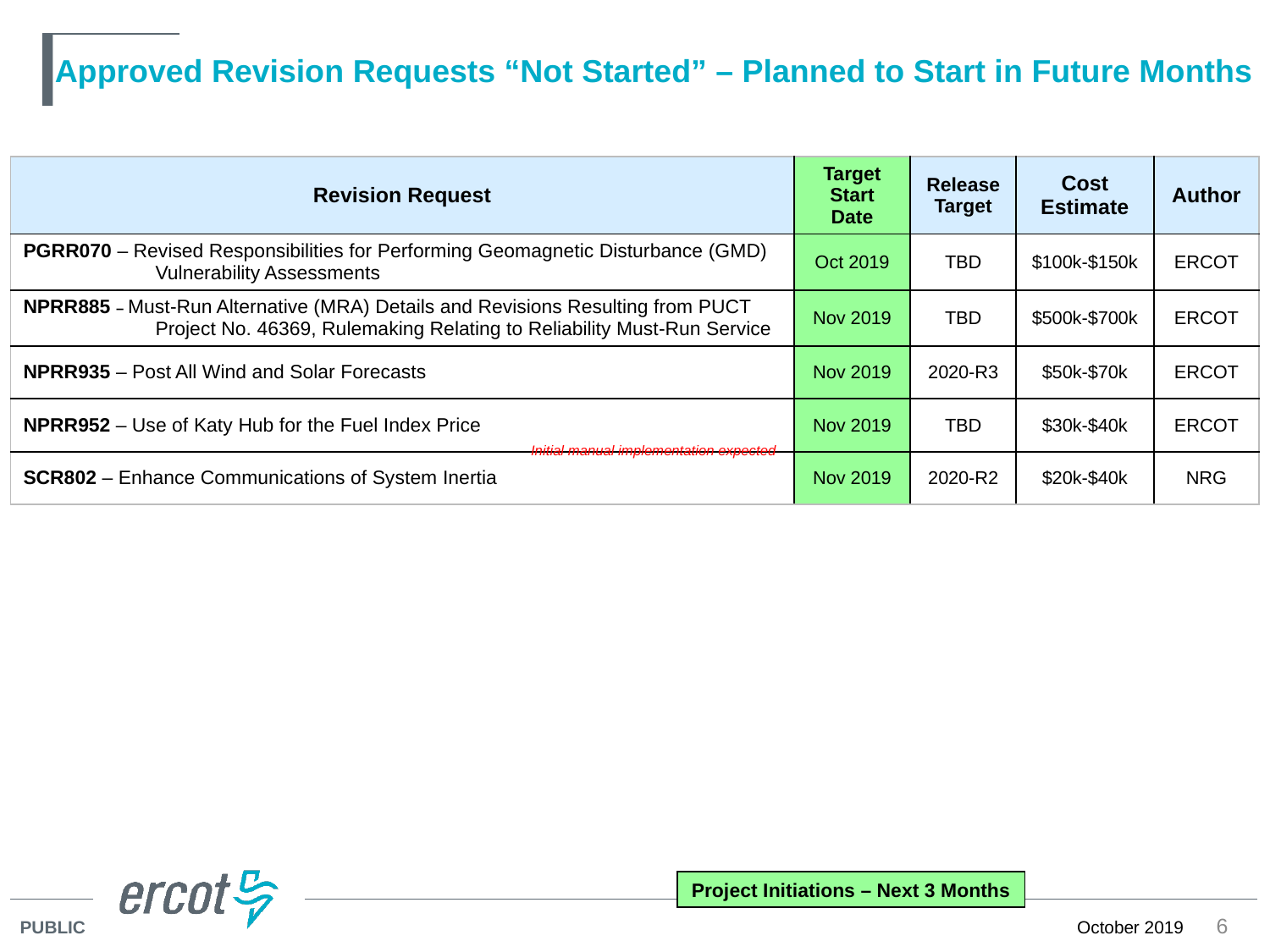

# Approved Revision Requests “Not Started” – Planned to Start in Future Months
| Revision Request | Target Start Date | Release Target | Cost Estimate | Author |
| --- | --- | --- | --- | --- |
| PGRR070 – Revised Responsibilities for Performing Geomagnetic Disturbance (GMD) Vulnerability Assessments | Oct 2019 | TBD | $100k-$150k | ERCOT |
| NPRR885 – Must-Run Alternative (MRA) Details and Revisions Resulting from PUCT Project No. 46369, Rulemaking Relating to Reliability Must-Run Service | Nov 2019 | TBD | $500k-$700k | ERCOT |
| NPRR935 – Post All Wind and Solar Forecasts | Nov 2019 | 2020-R3 | $50k-$70k | ERCOT |
| NPRR952 – Use of Katy Hub for the Fuel Index Price | Nov 2019 | TBD | $30k-$40k | ERCOT |
| SCR802 – Enhance Communications of System Inertia | Nov 2019 | 2020-R2 | $20k-$40k | NRG |
Initial manual implementation expected
Project Initiations – Next 3 Months
6